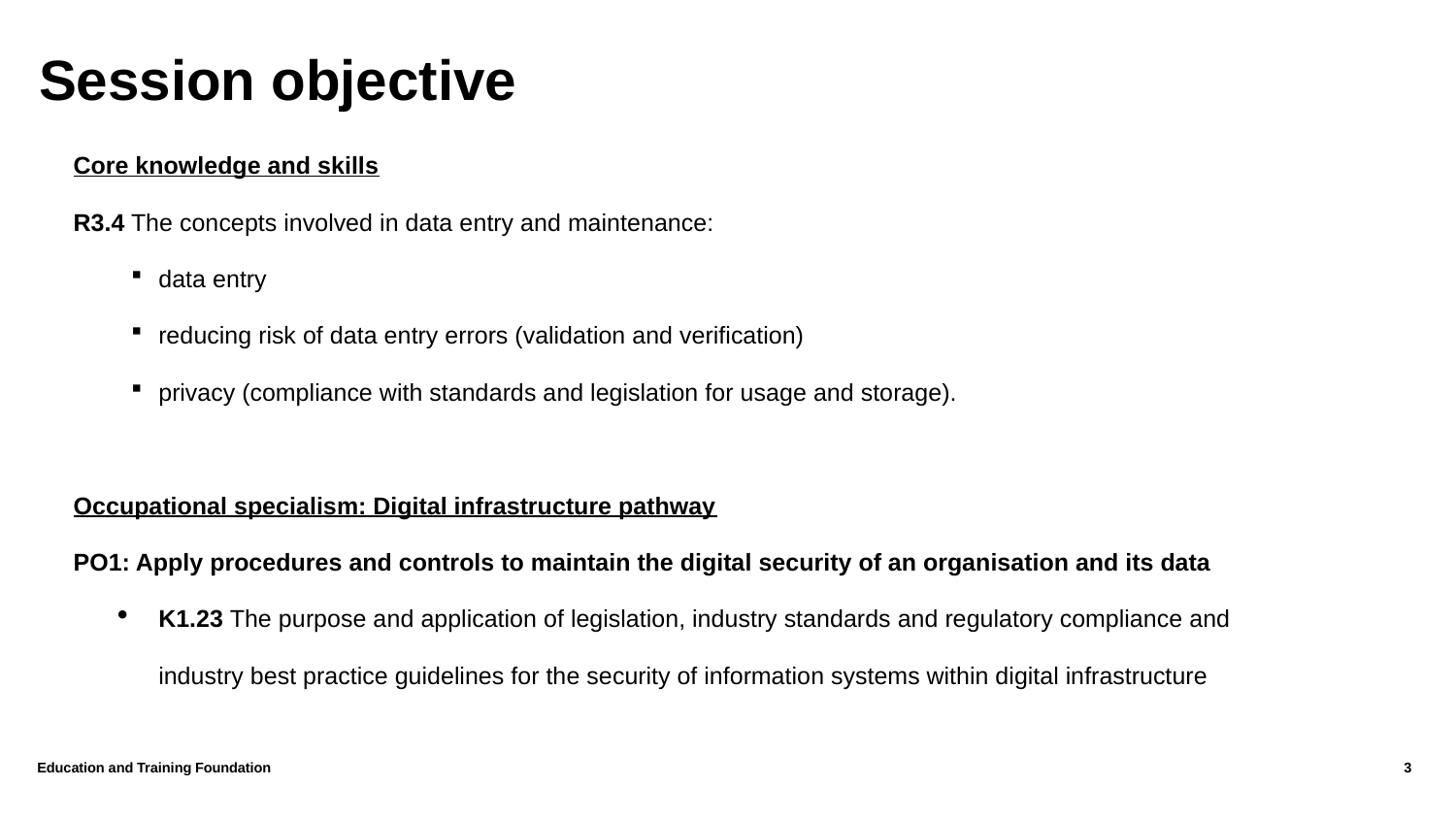

# Session objective
Core knowledge and skills
R3.4 The concepts involved in data entry and maintenance:
data entry
reducing risk of data entry errors (validation and verification)
privacy (compliance with standards and legislation for usage and storage).

Occupational specialism: Digital infrastructure pathway
PO1: Apply procedures and controls to maintain the digital security of an organisation and its data
K1.23 The purpose and application of legislation, industry standards and regulatory compliance and industry best practice guidelines for the security of information systems within digital infrastructure

Education and Training Foundation
3